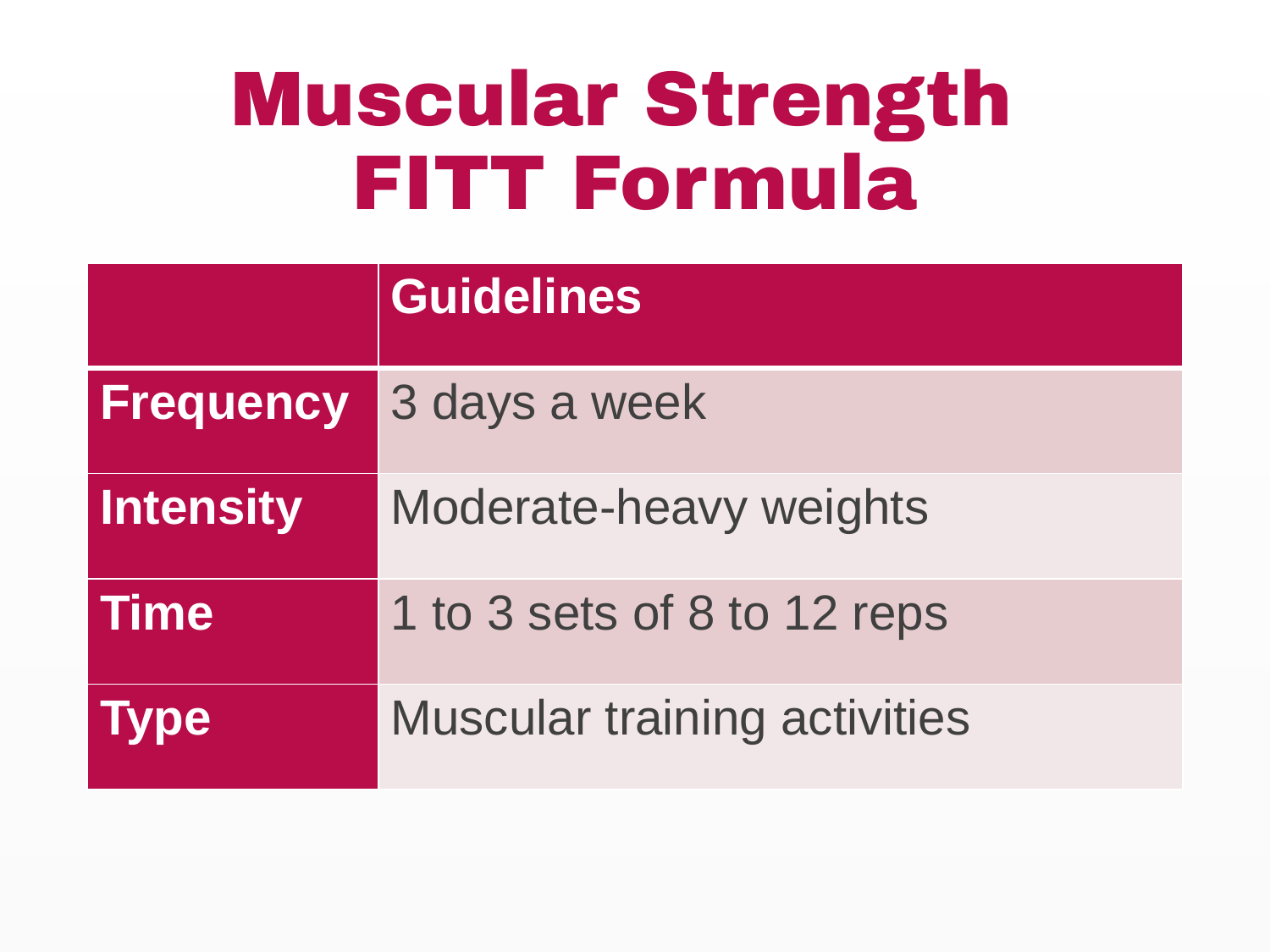

# Muscular Strength FITT Formula
|  | Guidelines |
| --- | --- |
| Frequency | 3 days a week |
| Intensity | Moderate-heavy weights |
| Time | 1 to 3 sets of 8 to 12 reps |
| Type | Muscular training activities |